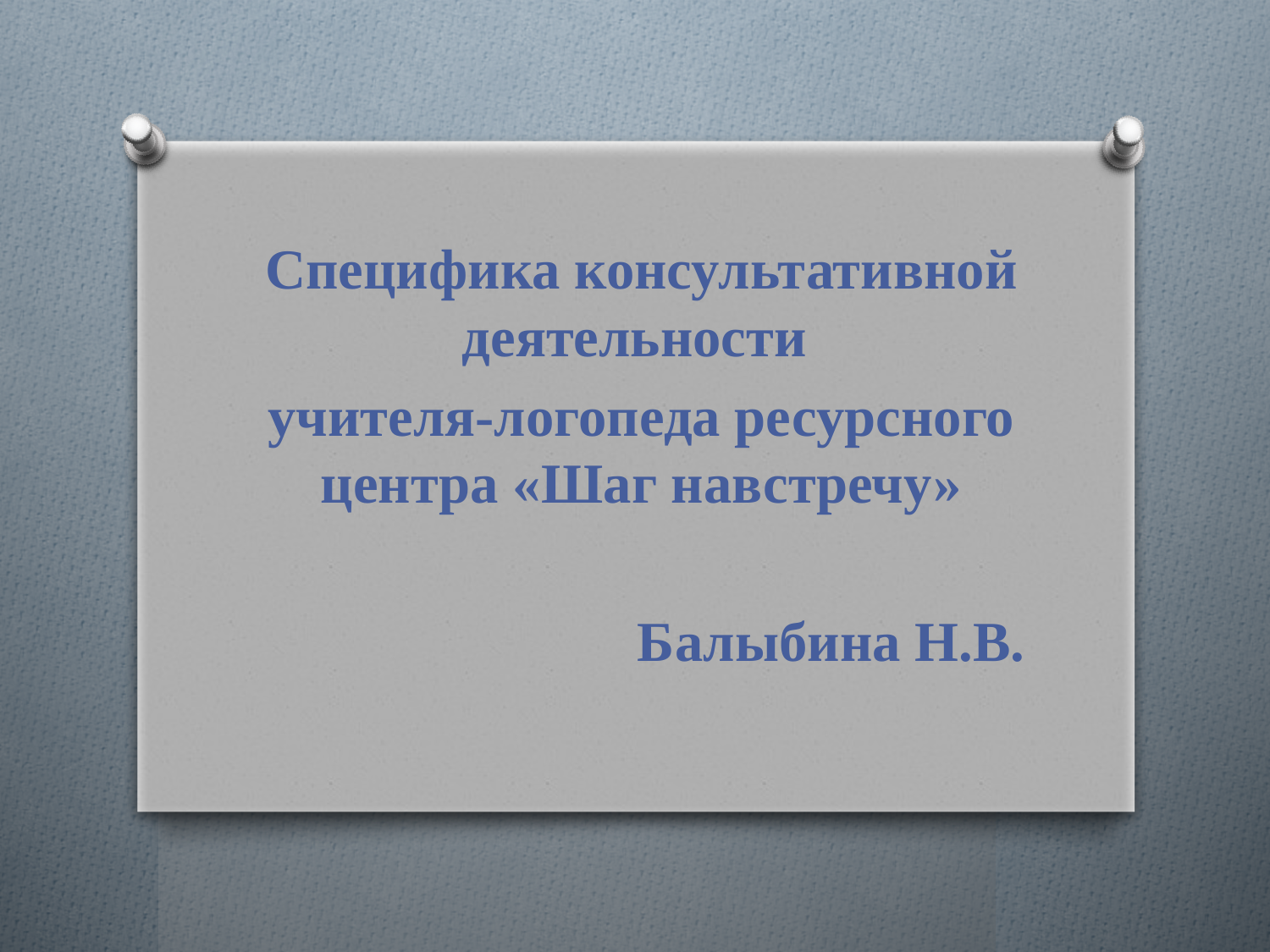

Специфика консультативной
деятельности
учителя-логопеда ресурсного центра «Шаг навстречу»

Балыбина Н.В.
#